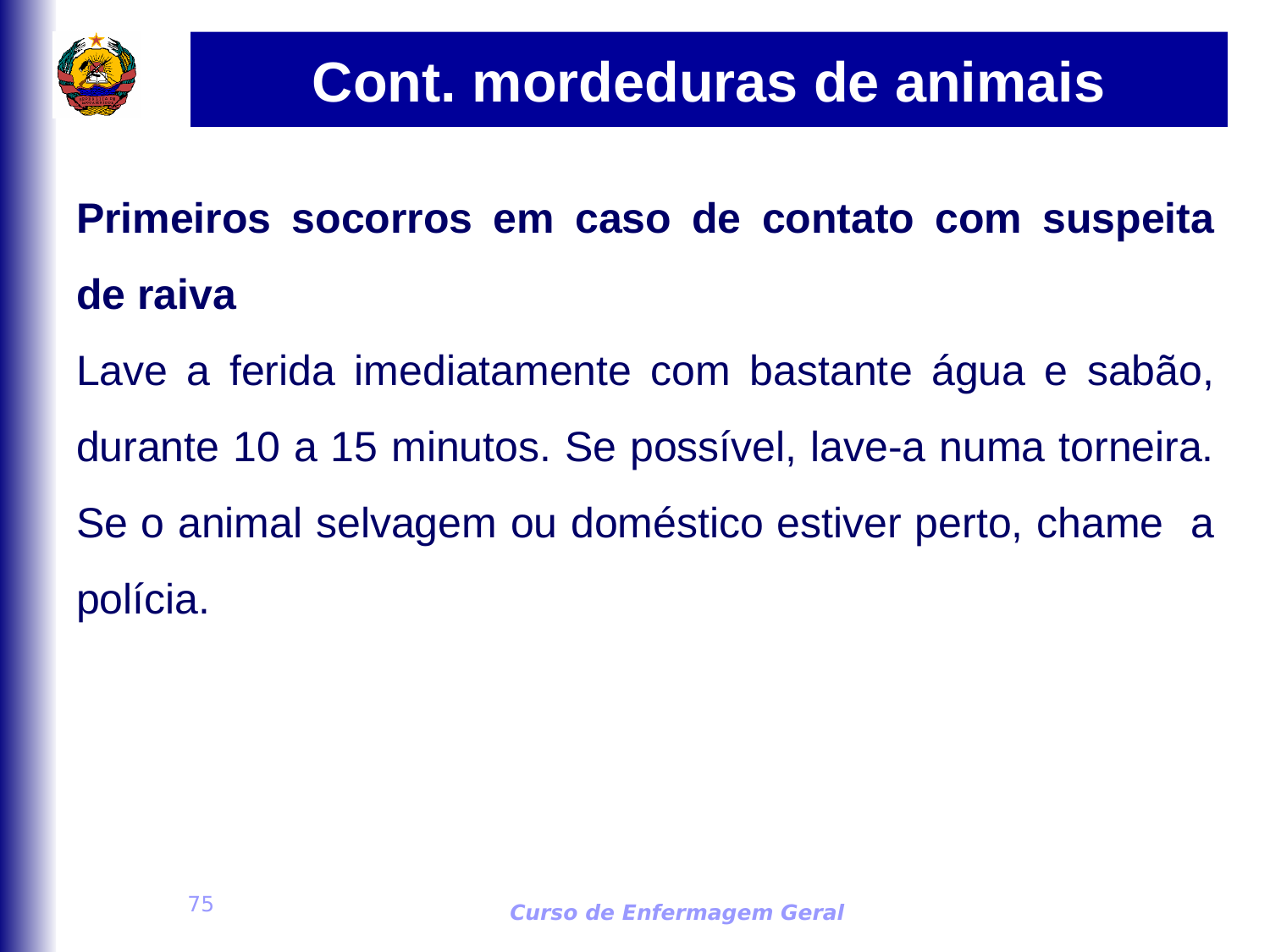

# Cont. mordeduras de animais
Primeiros socorros em caso de contato com suspeita de raiva
Lave a ferida imediatamente com bastante água e sabão, durante 10 a 15 minutos. Se possível, lave-a numa torneira. Se o animal selvagem ou doméstico estiver perto, chame  a polícia.
75
Curso de Enfermagem Geral